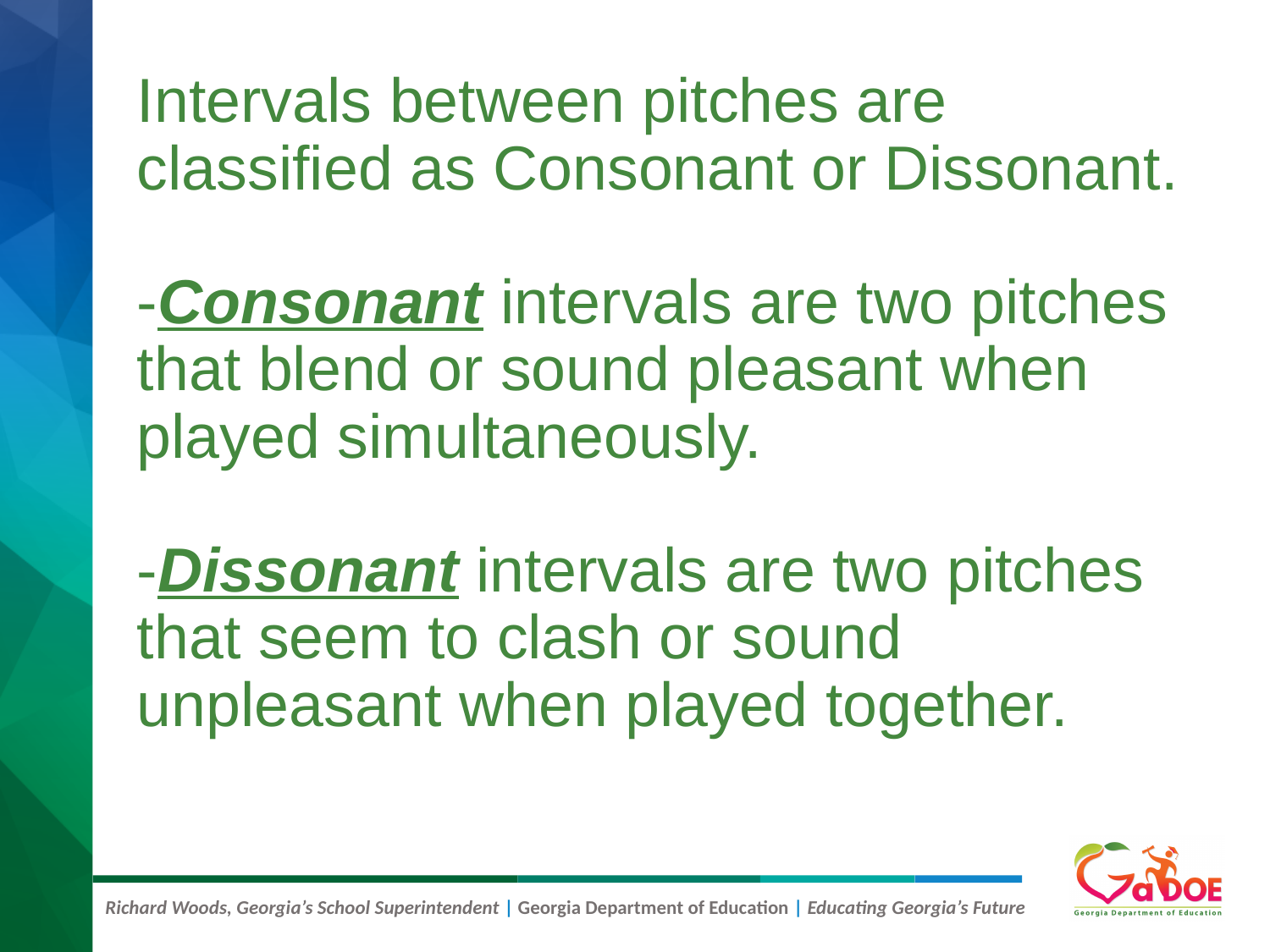

# Intervals between pitches are classified as Consonant or Dissonant. -Consonant intervals are two pitches that blend or sound pleasant when played simultaneously. -Dissonant intervals are two pitches that seem to clash or sound unpleasant when played together.